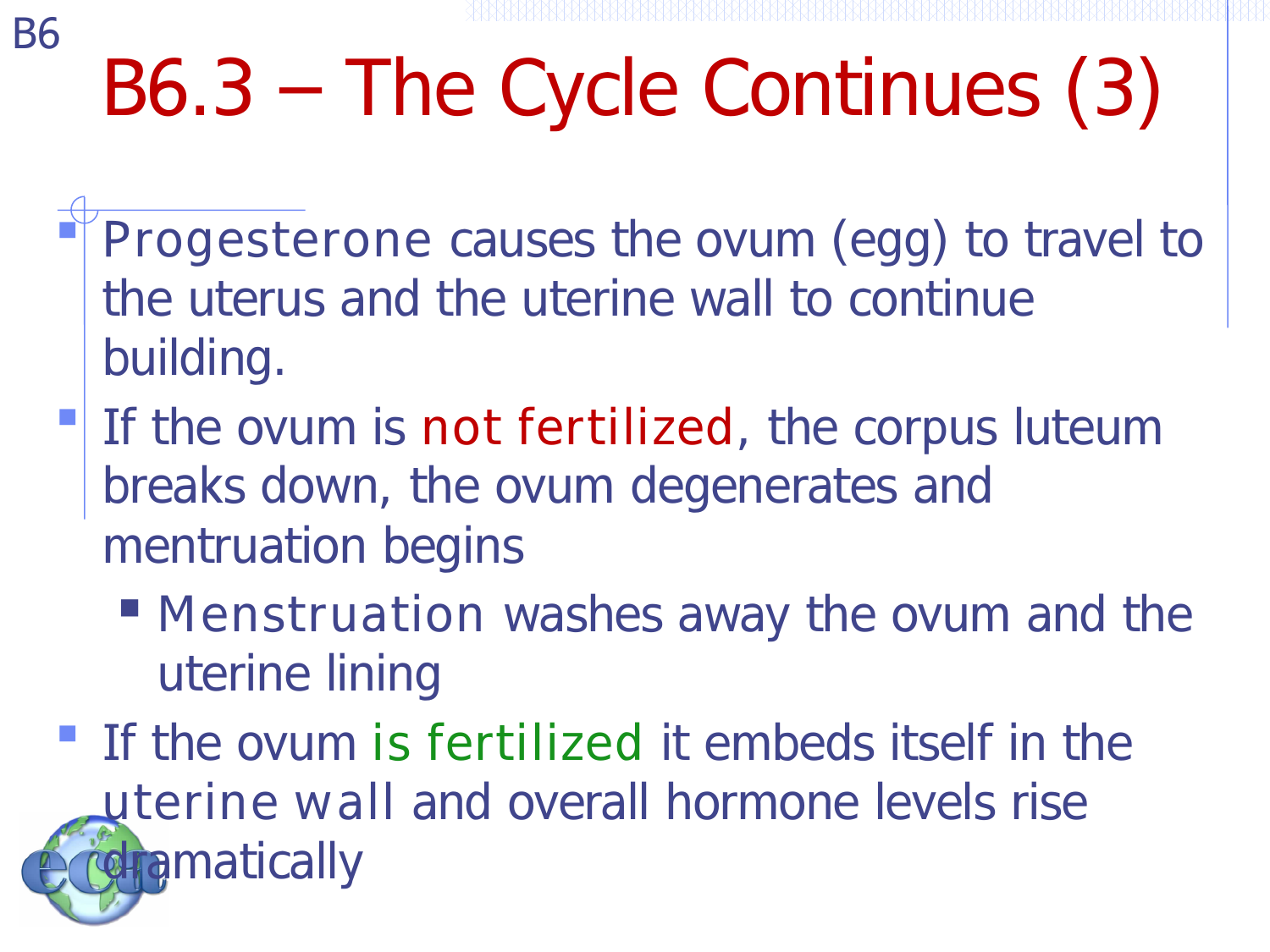

# B6.3 – The Cycle Continues (3)
Progesterone causes the ovum (egg) to travel to the uterus and the uterine wall to continue building.
If the ovum is not fertilized, the corpus luteum breaks down, the ovum degenerates and mentruation begins
Menstruation washes away the ovum and the uterine lining
If the ovum is fertilized it embeds itself in the uterine wall and overall hormone levels rise 	dramatically